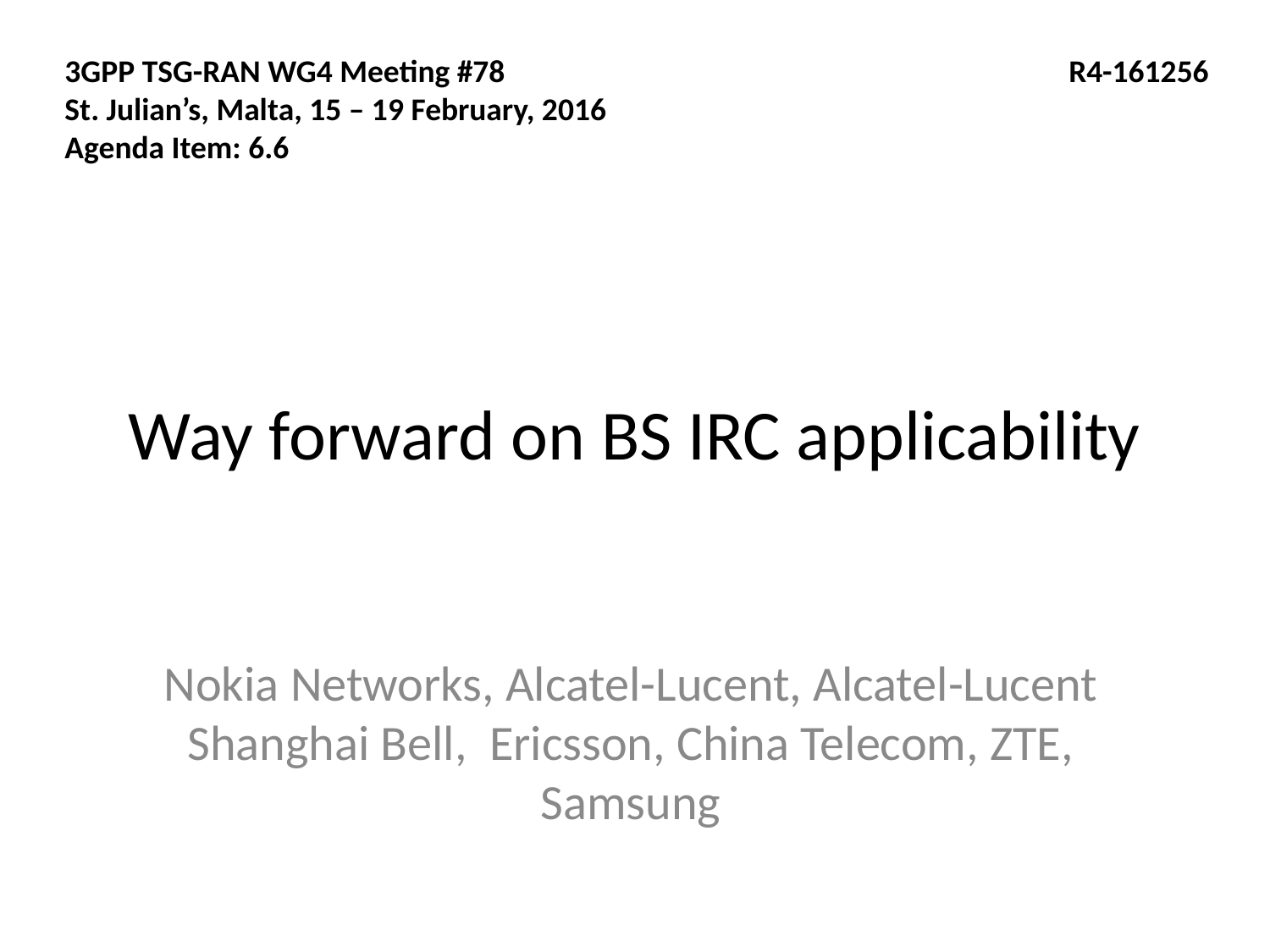

3GPP TSG-RAN WG4 Meeting #78
St. Julian’s, Malta, 15 – 19 February, 2016
Agenda Item: 6.6
R4-161256
# Way forward on BS IRC applicability
Nokia Networks, Alcatel-Lucent, Alcatel-Lucent Shanghai Bell,  Ericsson, China Telecom, ZTE, Samsung